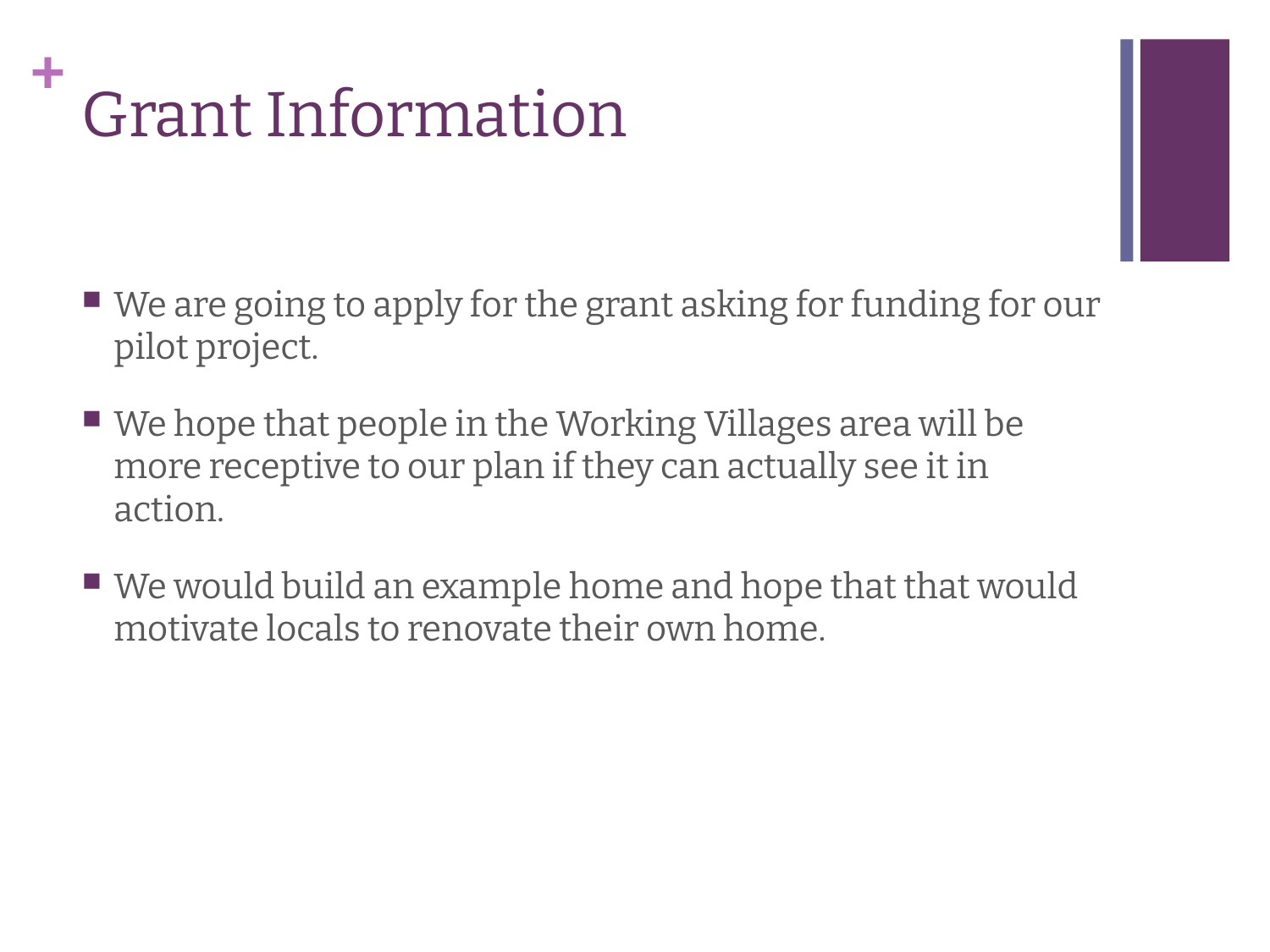

# Grant Information
We are going to apply for the grant asking for funding for our pilot project.
We hope that people in the Working Villages area will be more receptive to our plan if they can actually see it in action.
We would build an example home and hope that that would motivate locals to renovate their own home.